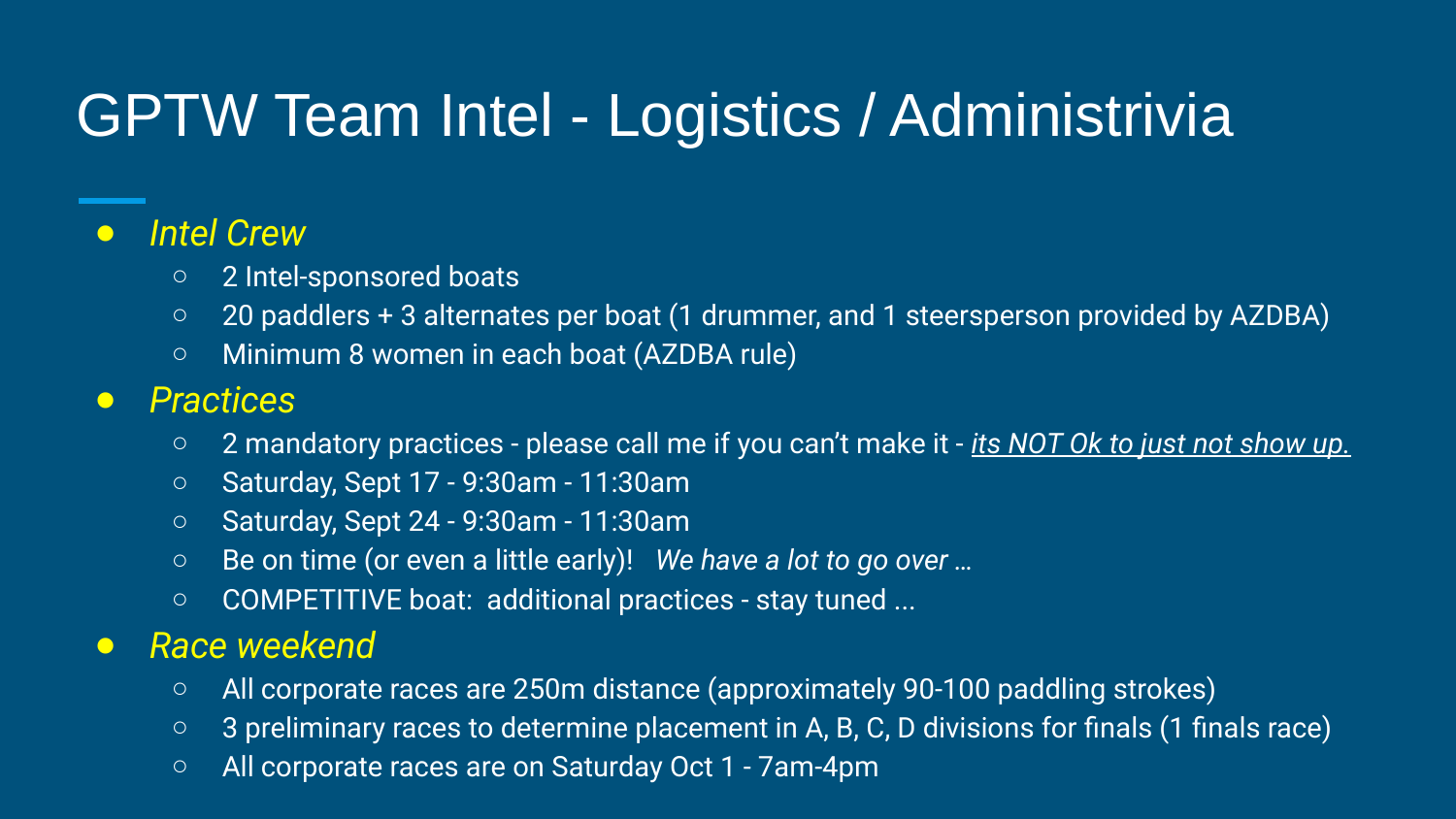

# GPTW Team Intel - Logistics / Administrivia
Intel Crew
2 Intel-sponsored boats
20 paddlers + 3 alternates per boat (1 drummer, and 1 steersperson provided by AZDBA)
Minimum 8 women in each boat (AZDBA rule)
Practices
2 mandatory practices - please call me if you can’t make it - its NOT Ok to just not show up.
Saturday, Sept 17 - 9:30am - 11:30am
Saturday, Sept 24 - 9:30am - 11:30am
Be on time (or even a little early)!   We have a lot to go over …
COMPETITIVE boat:  additional practices - stay tuned ...
Race weekend
All corporate races are 250m distance (approximately 90-100 paddling strokes)
3 preliminary races to determine placement in A, B, C, D divisions for finals (1 finals race)
All corporate races are on Saturday Oct 1 - 7am-4pm